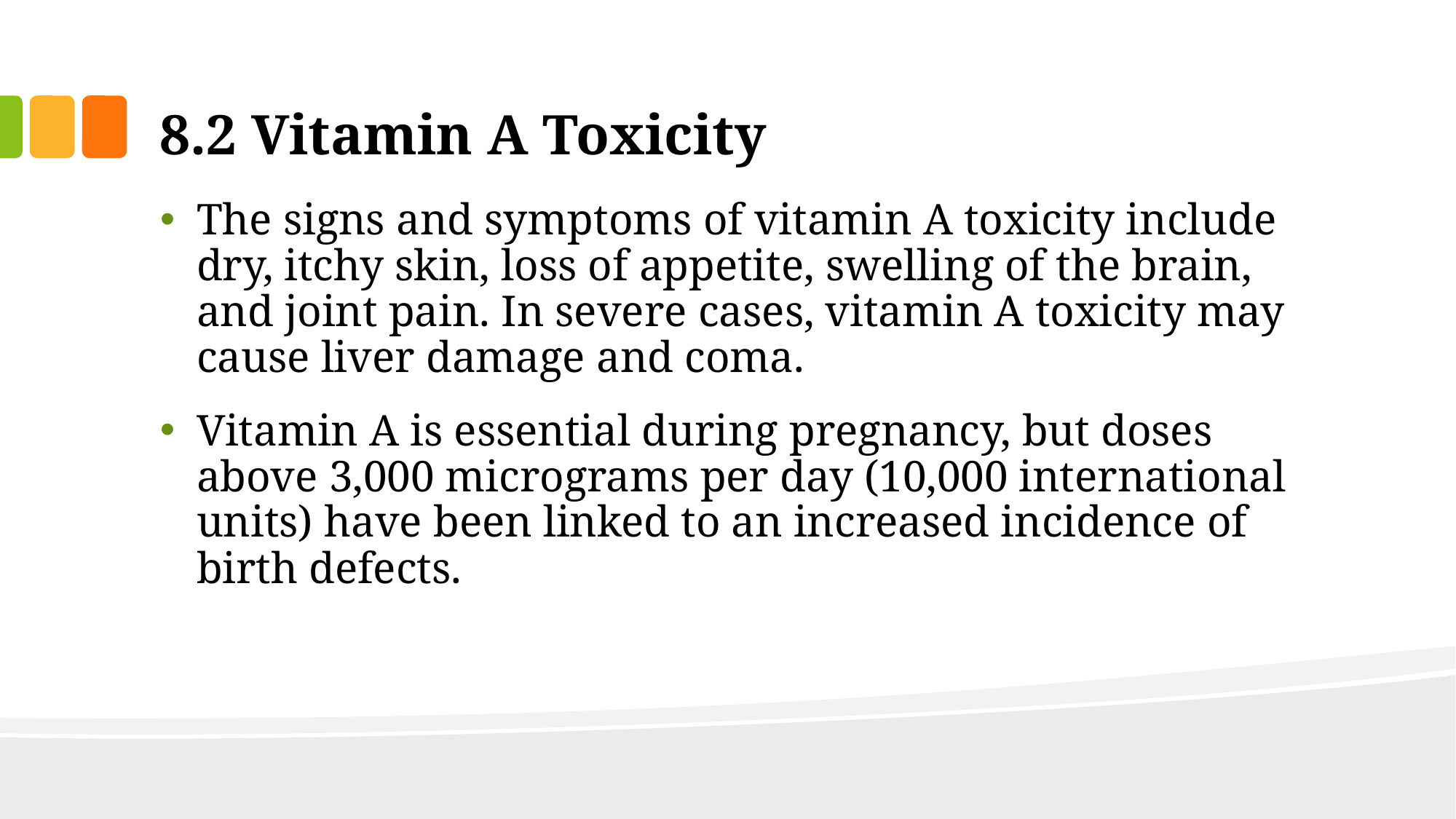

# 8.2 Vitamin A Toxicity
The signs and symptoms of vitamin A toxicity include dry, itchy skin, loss of appetite, swelling of the brain, and joint pain. In severe cases, vitamin A toxicity may cause liver damage and coma.
Vitamin A is essential during pregnancy, but doses above 3,000 micrograms per day (10,000 international units) have been linked to an increased incidence of birth defects.